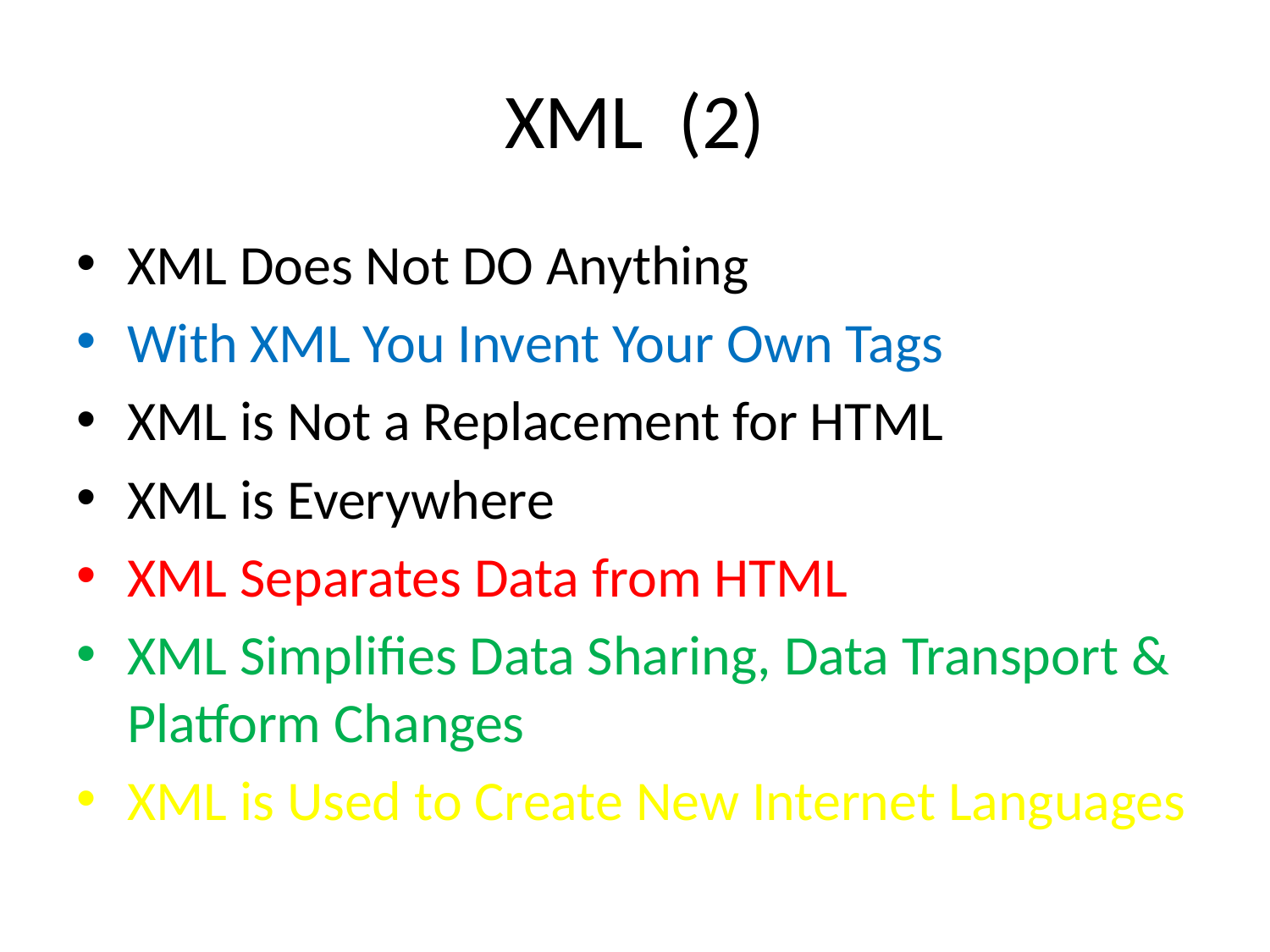

# XML  (2)
XML Does Not DO Anything
With XML You Invent Your Own Tags
XML is Not a Replacement for HTML
XML is Everywhere
XML Separates Data from HTML
XML Simplifies Data Sharing, Data Transport & Platform Changes
XML is Used to Create New Internet Languages